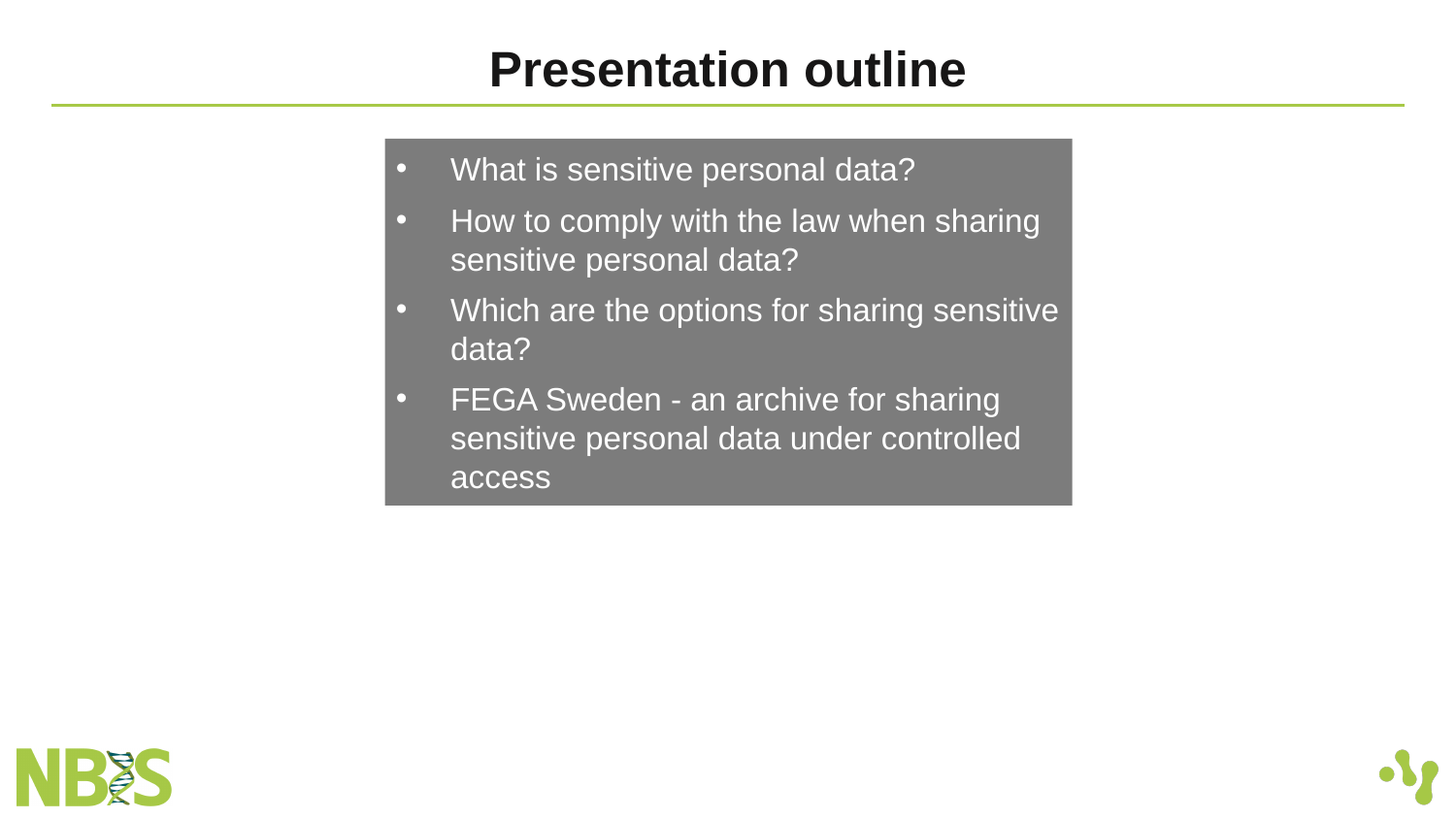

# Presentation outline
What is sensitive personal data?
How to comply with the law when sharing sensitive personal data?
Which are the options for sharing sensitive data?
FEGA Sweden - an archive for sharing sensitive personal data under controlled access